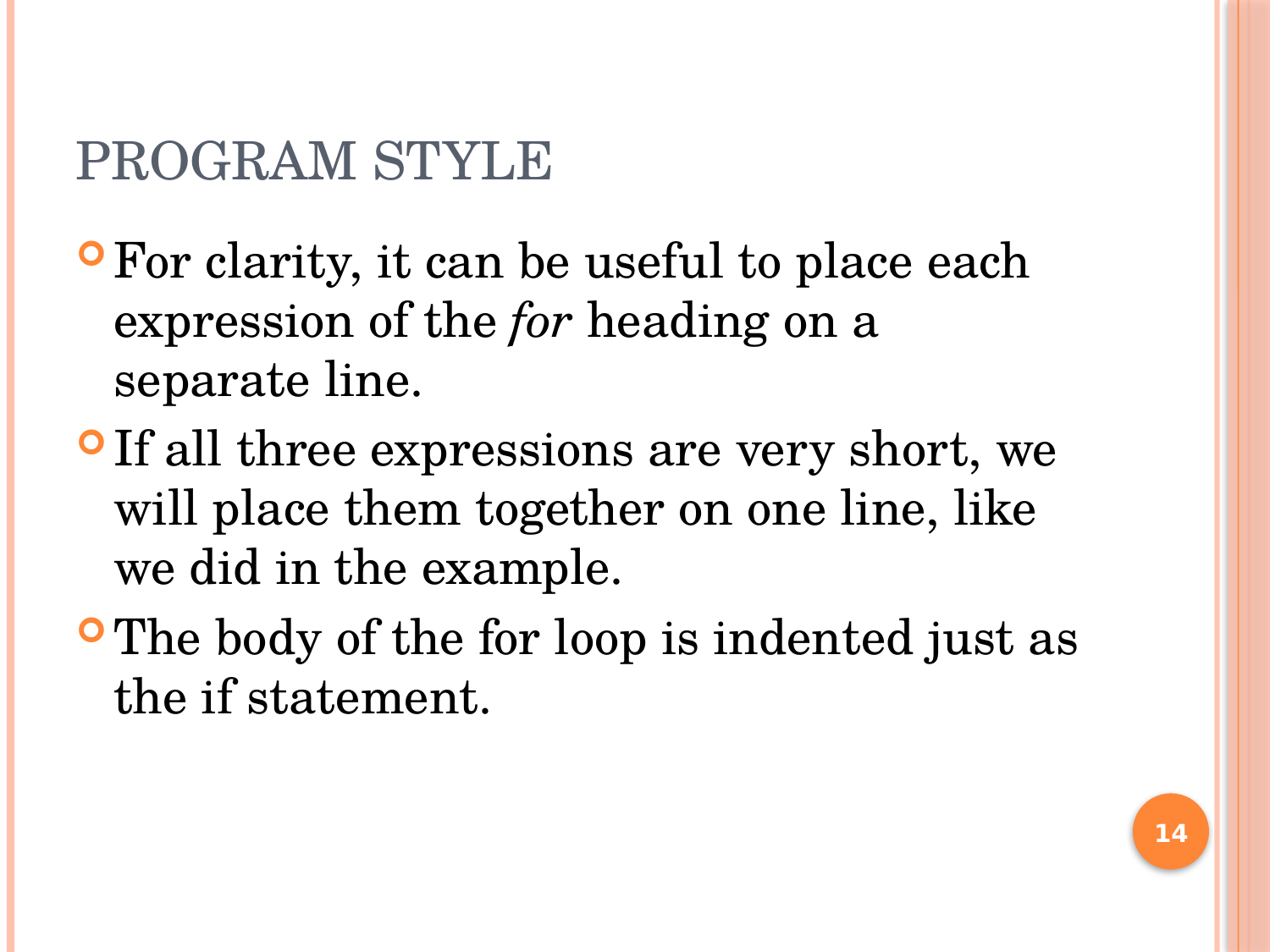

# Program Style
For clarity, it can be useful to place each expression of the for heading on a separate line.
If all three expressions are very short, we will place them together on one line, like we did in the example.
The body of the for loop is indented just as the if statement.
14